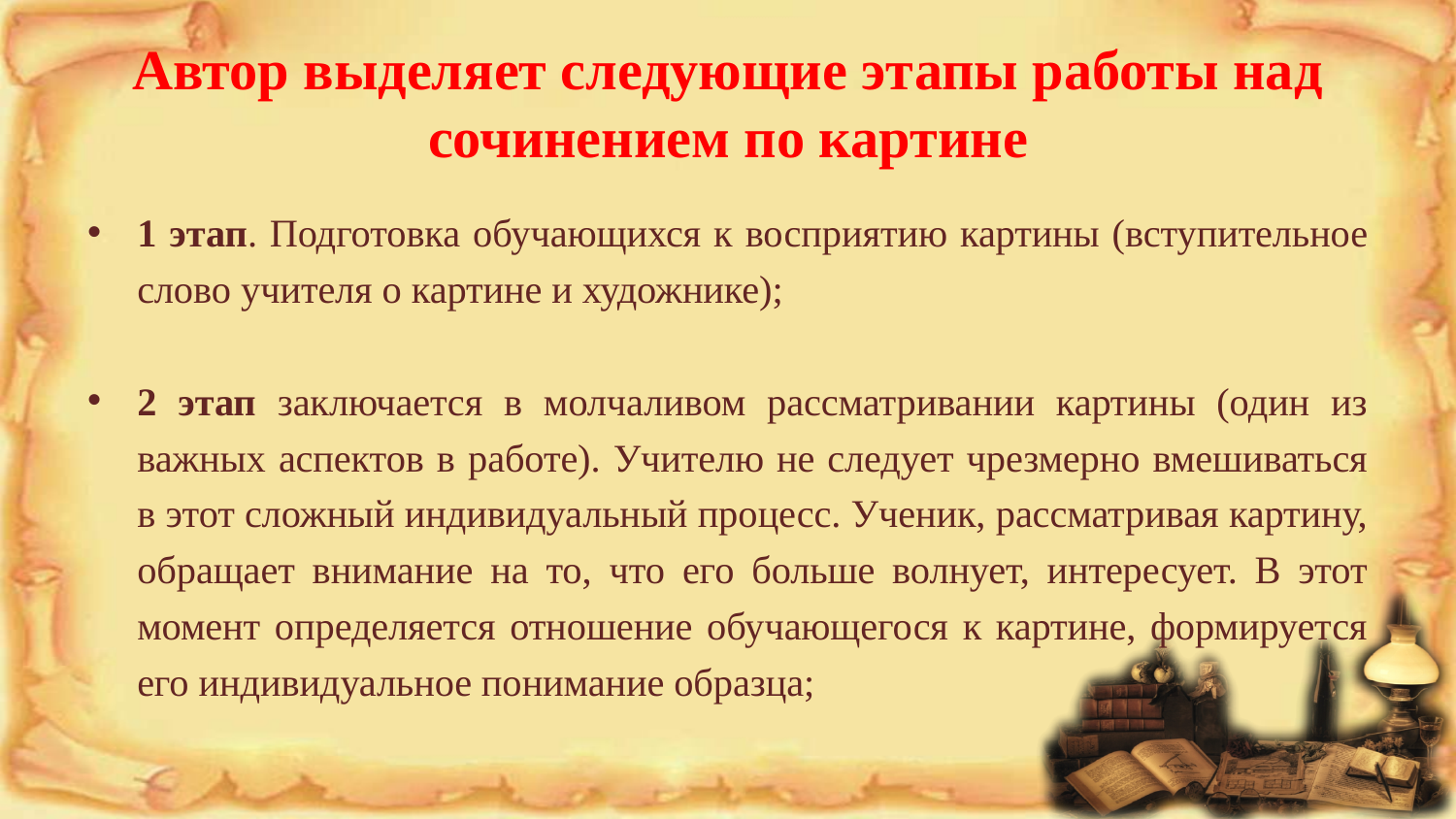

# Автор выделяет следующие этапы работы над сочинением по картине
1 этап. Подготовка обучающихся к восприятию картины (вступительное слово учителя о картине и художнике);

2 этап заключается в молчаливом рассматривании картины (один из важных аспектов в работе). Учителю не следует чрезмерно вмешиваться в этот сложный индивидуальный процесс. Ученик, рассматривая картину, обращает внимание на то, что его больше волнует, интересует. В этот момент определяется отношение обучающегося к картине, формируется его индивидуальное понимание образца;